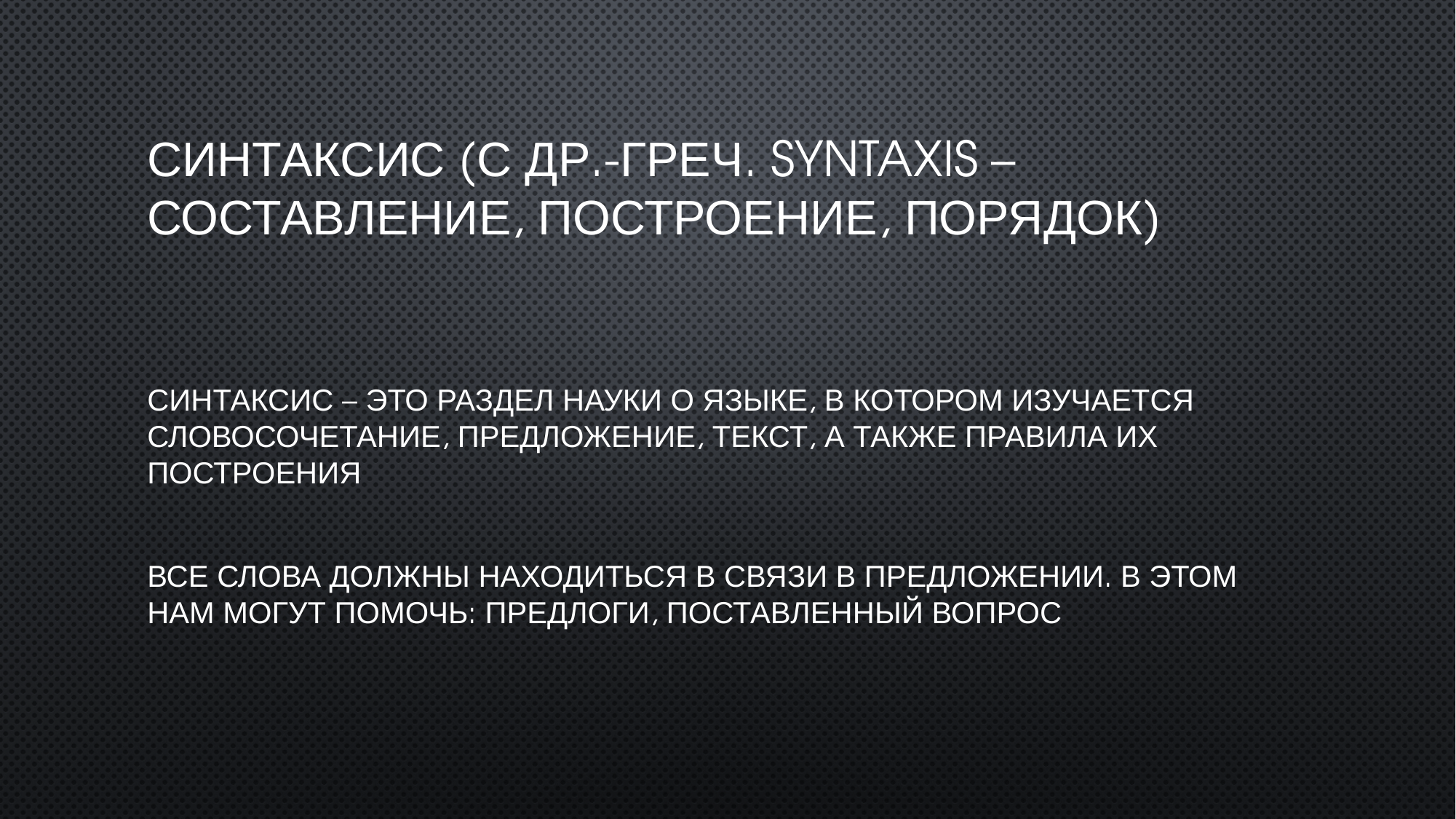

# Синтаксис (с др.-греч. Syntaxis – составление, построение, порядок)
Синтаксис – это раздел науки о языке, в котором изучается словосочетание, предложение, текст, а также правила их построения

Все слова должны находиться в связи в предложении. В этом нам могут помочь: предлоги, поставленный вопрос